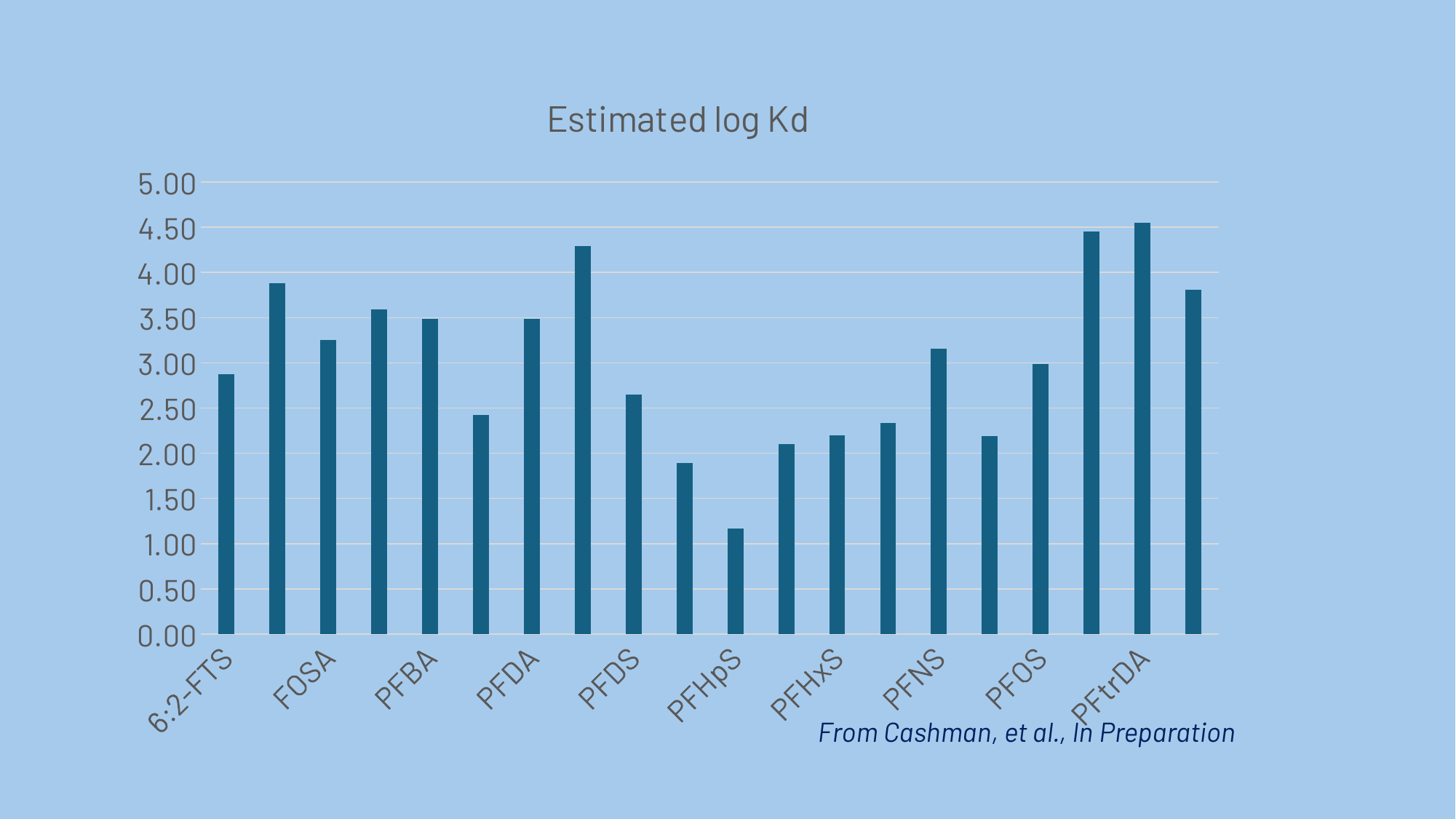

### Chart: Estimated log Kd

| Category | log Kd |
|---|---|
| 6:2-FTS | 2.8766117589001228 |
| 8:2-FTS | 3.8775954404326276 |
| FOSA | 3.2492919567195058 |
| N-MeFOSAA | 3.5881562132163203 |
| PFBA | 3.483814905553219 |
| PFBS | 2.4219766951555584 |
| PFDA | 3.4827809865315156 |
| PFDoA | 4.29147927666882 |
| PFDS | 2.652261842214415 |
| PFHpA | 1.8950321233592688 |
| PFHpS | 1.166289175403629 |
| PFHxA | 2.1004348839781963 |
| PFHxS | 2.198513779831894 |
| PFNA | 2.3323622213961923 |
| PFNS | 3.152622897828708 |
| PFOA | 2.1909034640937883 |
| PFOS | 2.9839906159831653 |
| PFTeDA | 4.449288610146684 |
| PFtrDA | 4.545065774708069 |
| PFUdA | 3.805952801189007 |